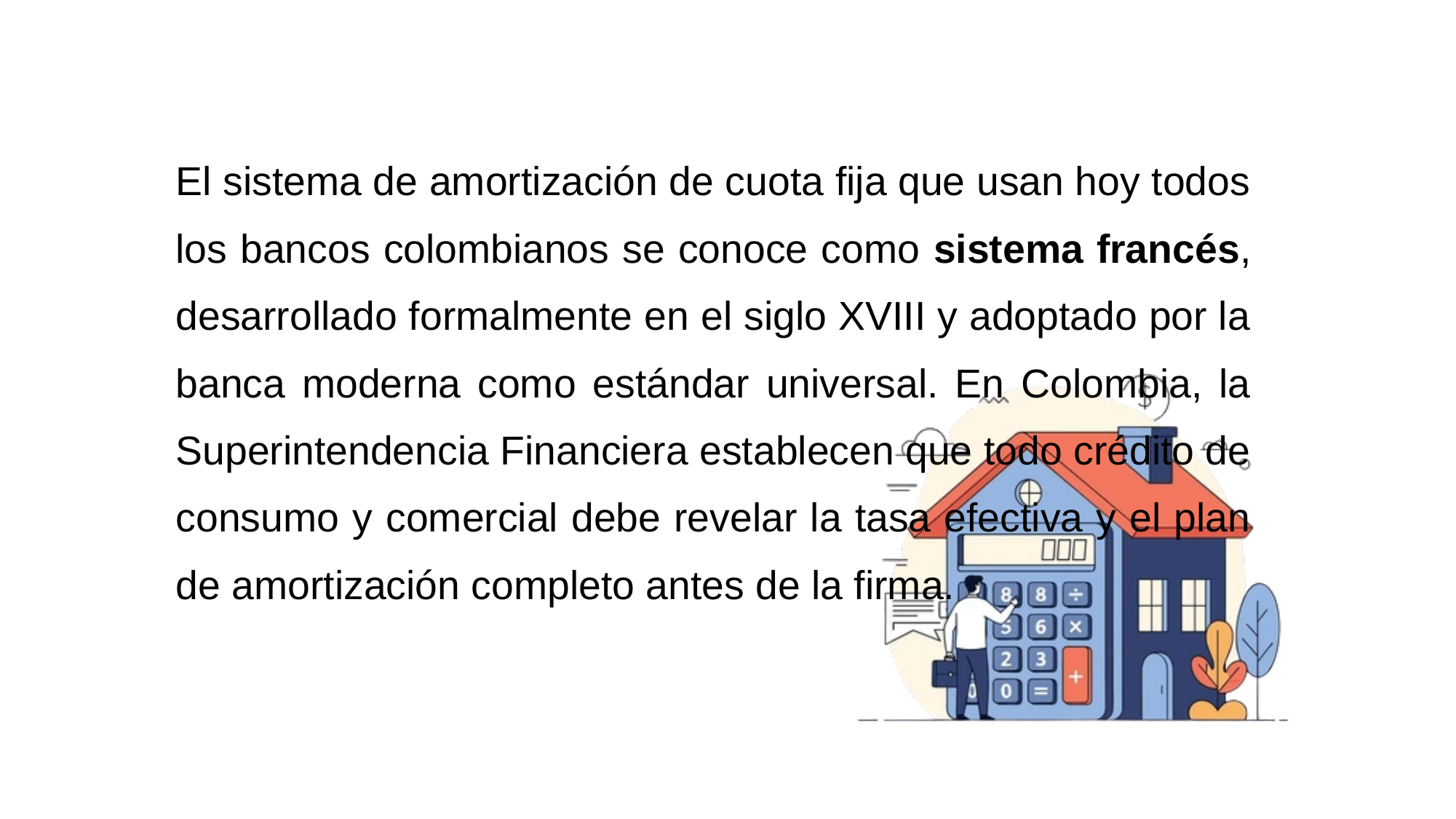

El sistema de amortización de cuota fija que usan hoy todos los bancos colombianos se conoce como sistema francés, desarrollado formalmente en el siglo XVIII y adoptado por la banca moderna como estándar universal. En Colombia, la Superintendencia Financiera establecen que todo crédito de consumo y comercial debe revelar la tasa efectiva y el plan de amortización completo antes de la firma.